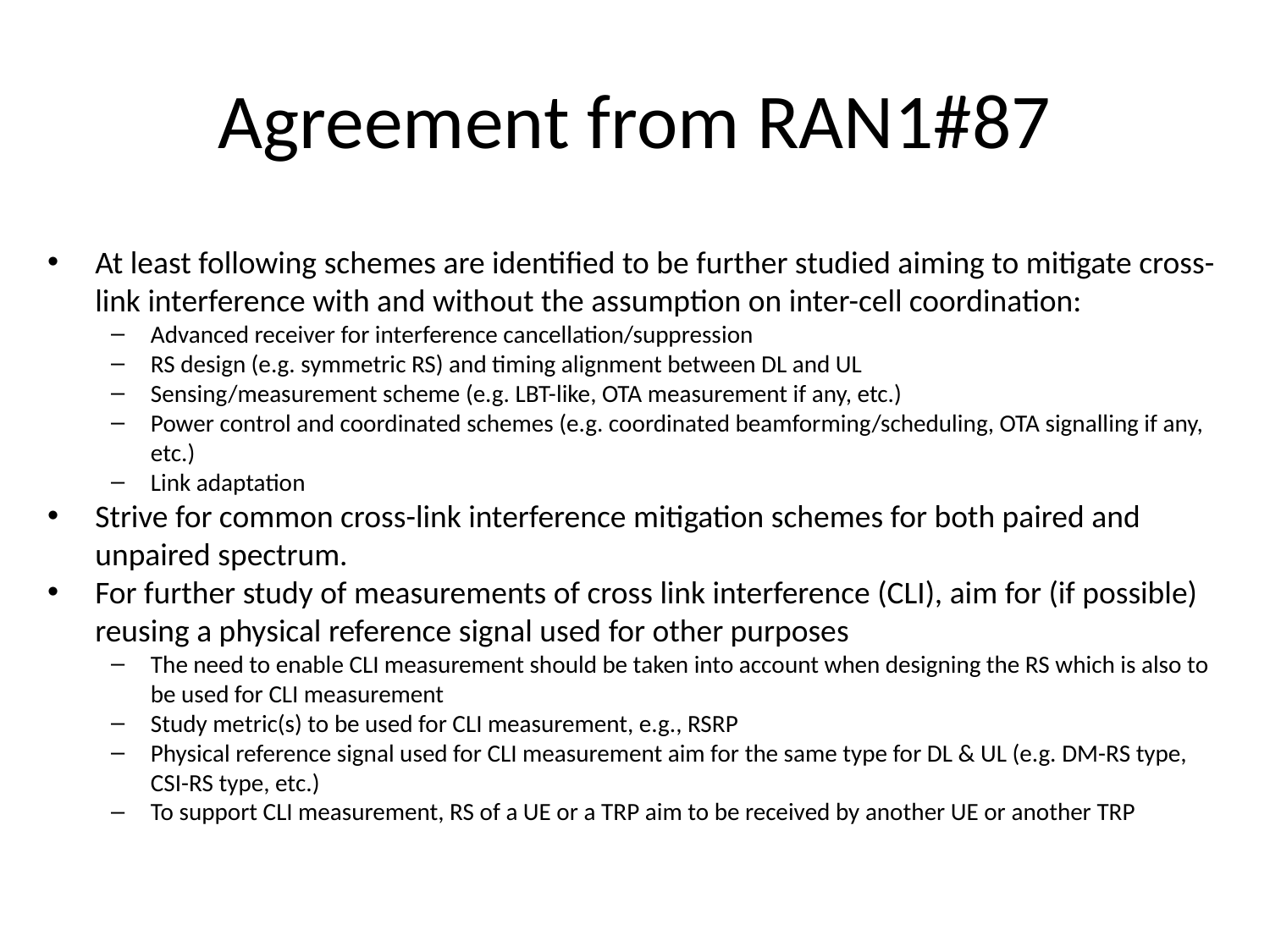

# Agreement from RAN1#87
At least following schemes are identified to be further studied aiming to mitigate cross-link interference with and without the assumption on inter-cell coordination:
Advanced receiver for interference cancellation/suppression
RS design (e.g. symmetric RS) and timing alignment between DL and UL
Sensing/measurement scheme (e.g. LBT-like, OTA measurement if any, etc.)
Power control and coordinated schemes (e.g. coordinated beamforming/scheduling, OTA signalling if any, etc.)
Link adaptation
Strive for common cross-link interference mitigation schemes for both paired and unpaired spectrum.
For further study of measurements of cross link interference (CLI), aim for (if possible) reusing a physical reference signal used for other purposes
The need to enable CLI measurement should be taken into account when designing the RS which is also to be used for CLI measurement
Study metric(s) to be used for CLI measurement, e.g., RSRP
Physical reference signal used for CLI measurement aim for the same type for DL & UL (e.g. DM-RS type, CSI-RS type, etc.)
To support CLI measurement, RS of a UE or a TRP aim to be received by another UE or another TRP